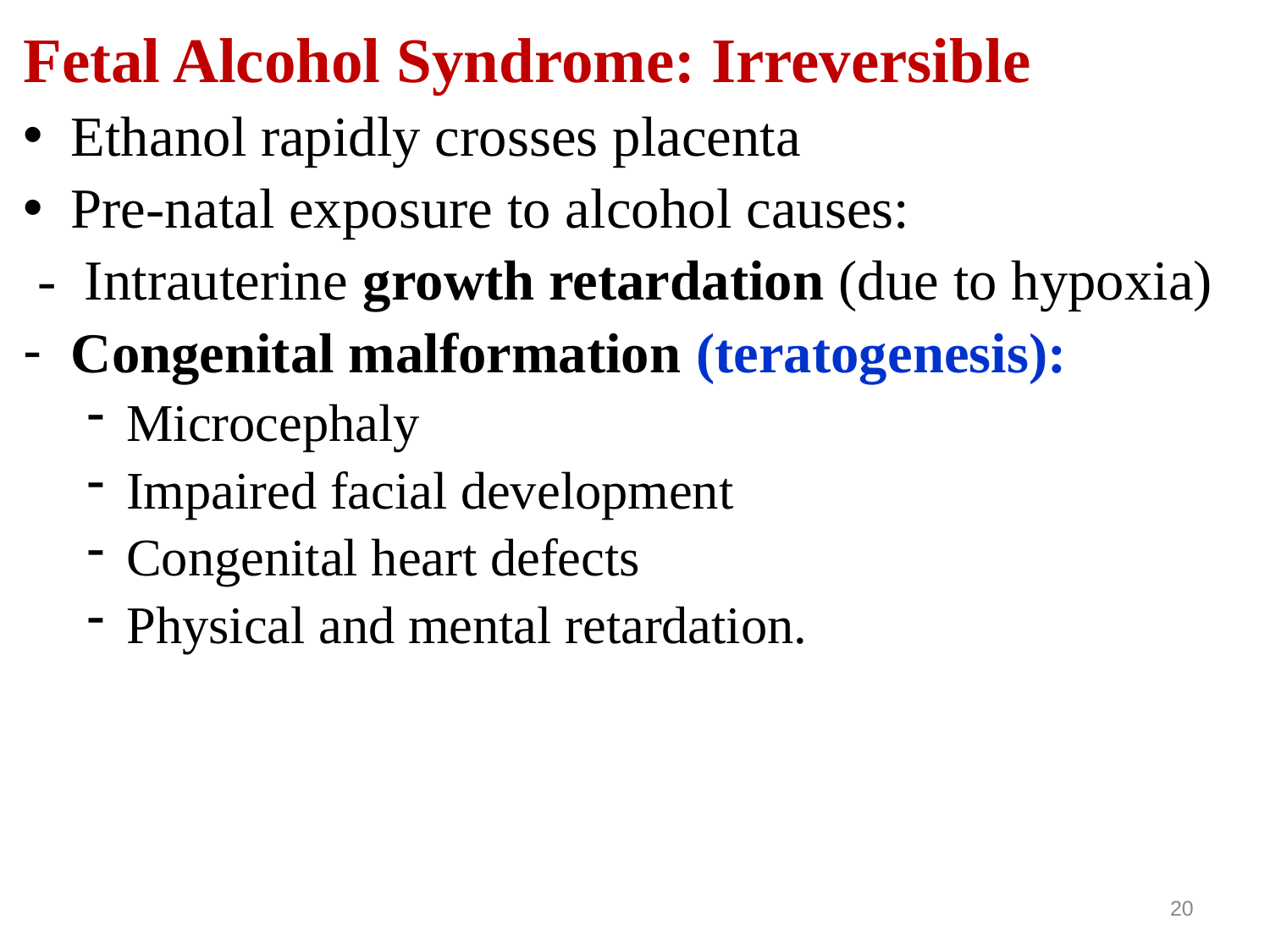

Fetal Alcohol Syndrome: Irreversible
Ethanol rapidly crosses placenta
Pre-natal exposure to alcohol causes:
 -  Intrauterine growth retardation (due to hypoxia)
Congenital malformation (teratogenesis):
Microcephaly
Impaired facial development
Congenital heart defects
Physical and mental retardation.

20